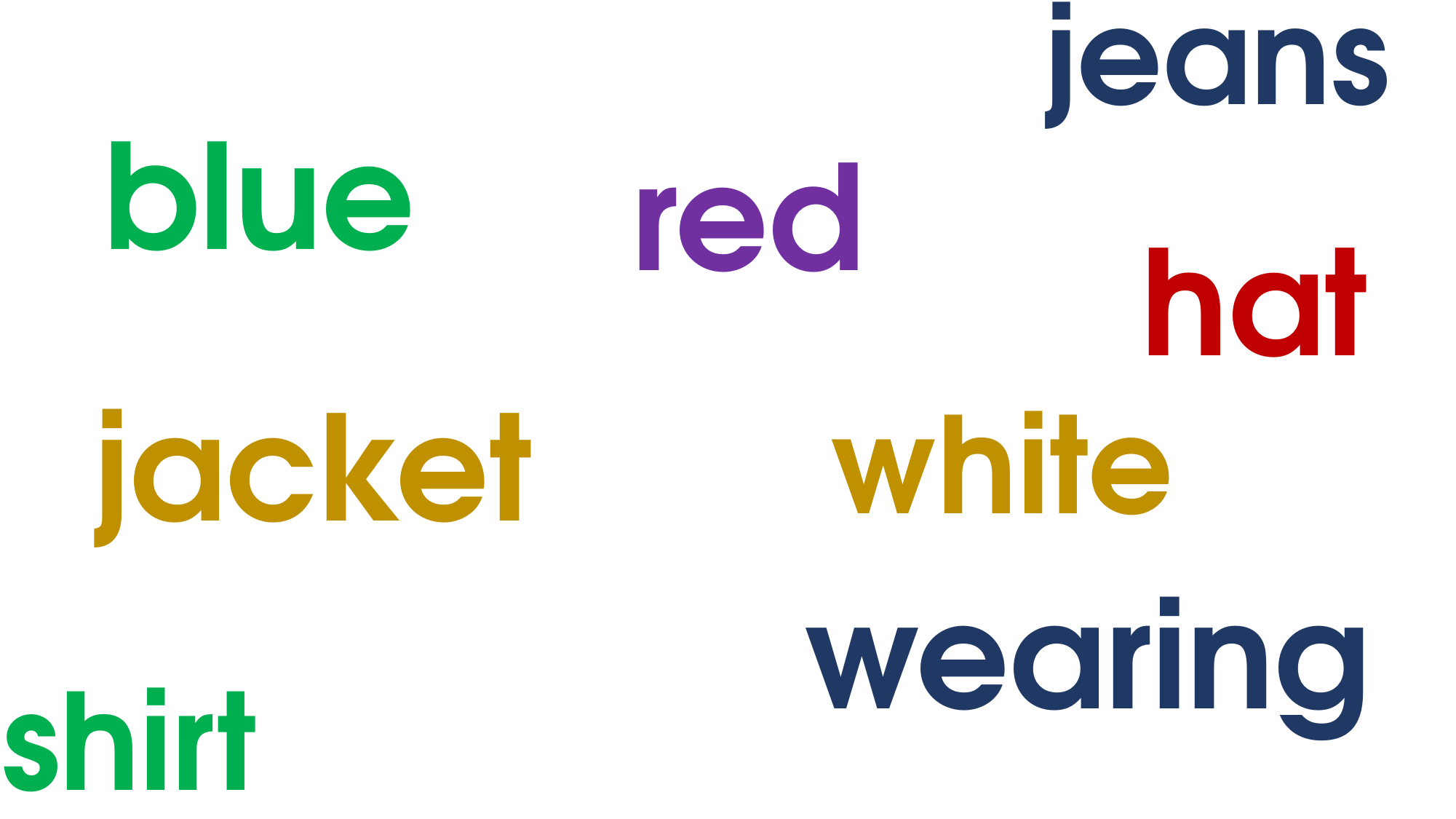

jeans
blue
red
hat
jacket
white
wearing
shirt